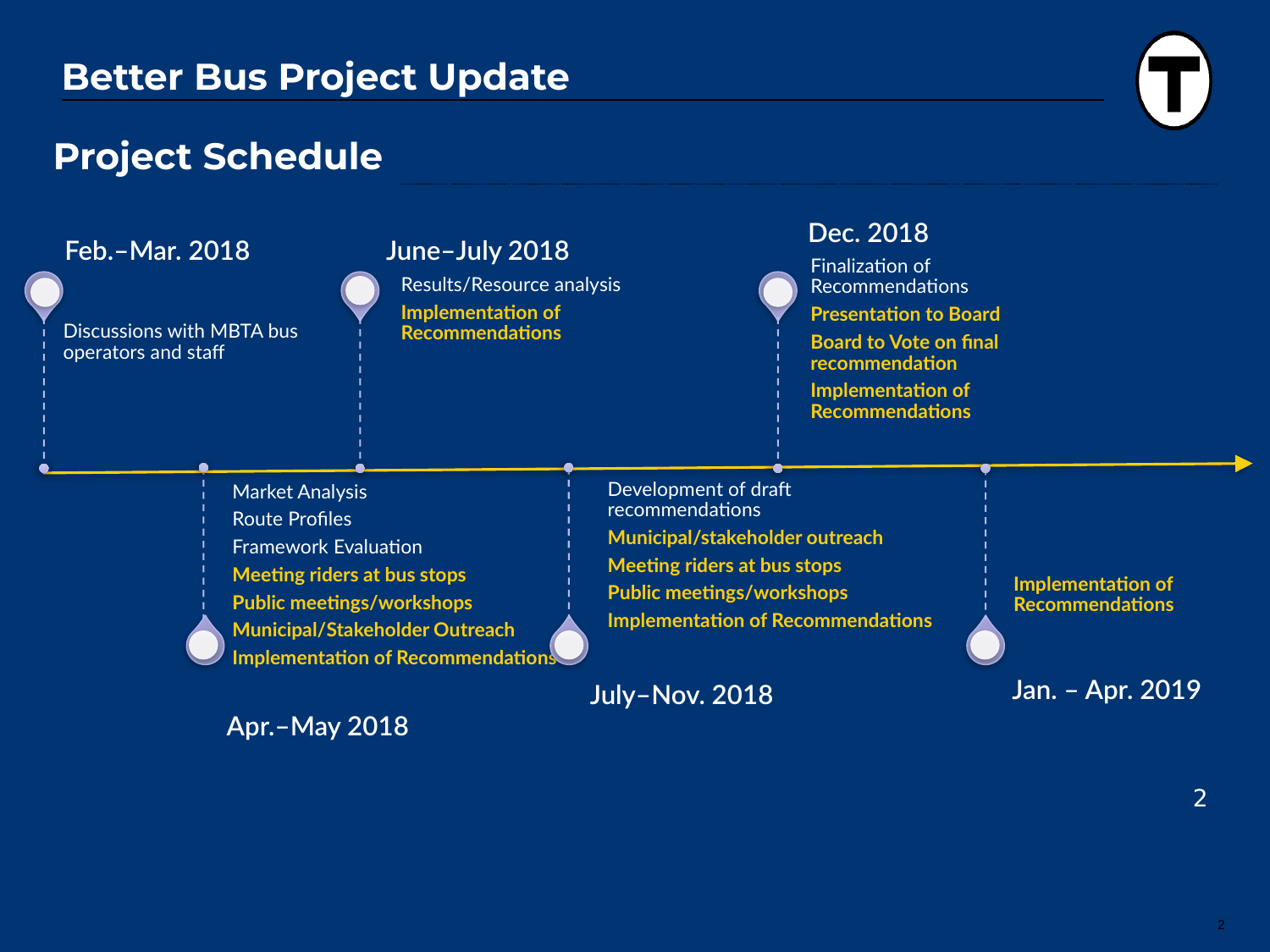

Better Bus Project Update
Project Schedule
Results/Resource analysis
Implementation of
Recommendations

Dec. 2018

Discussions with MBTA bus operators and staff

Feb.–Mar. 2018

June–July 2018

Apr.–May 2018

July–Nov. 2018

Finalization of Recommendations
Presentation to Board
Board to Vote on final recommendation
Implementation of Recommendations

Market Analysis
Route Profiles
Framework Evaluation
Meeting riders at bus stops
Public meetings/workshops
Municipal/Stakeholder Outreach
Implementation of Recommendations

Development of draft recommendations
Municipal/stakeholder outreach
Meeting riders at bus stops
Public meetings/workshops
Implementation of Recommendations

Implementation of Recommendations
Jan. – Apr. 2019
2